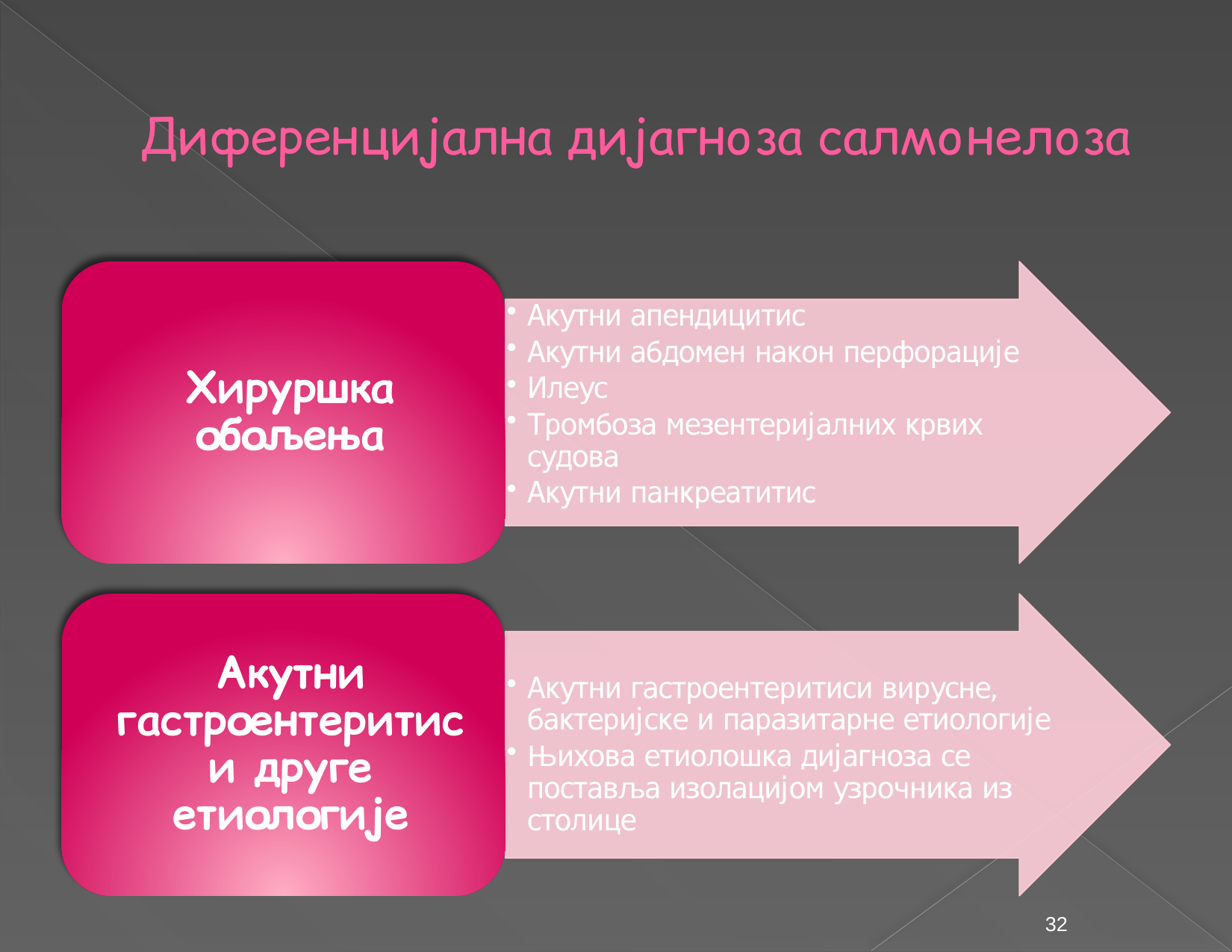

# Диференцијална дијагноза салмонелоза
Акутни апендицитис
Акутни абдомен након перфорације
Илеус
Тромбоза мезентеријалних крвих судова
Акутни панкреатитис
Хируршка обољења

Акутни гастроентеритиси вирусне, бактеријске и паразитарне етиологије
Њихова етиолошка дијагноза се поставља изолацијом узрочника из столице
Акутни гастроентеритиси друге етиологије
32